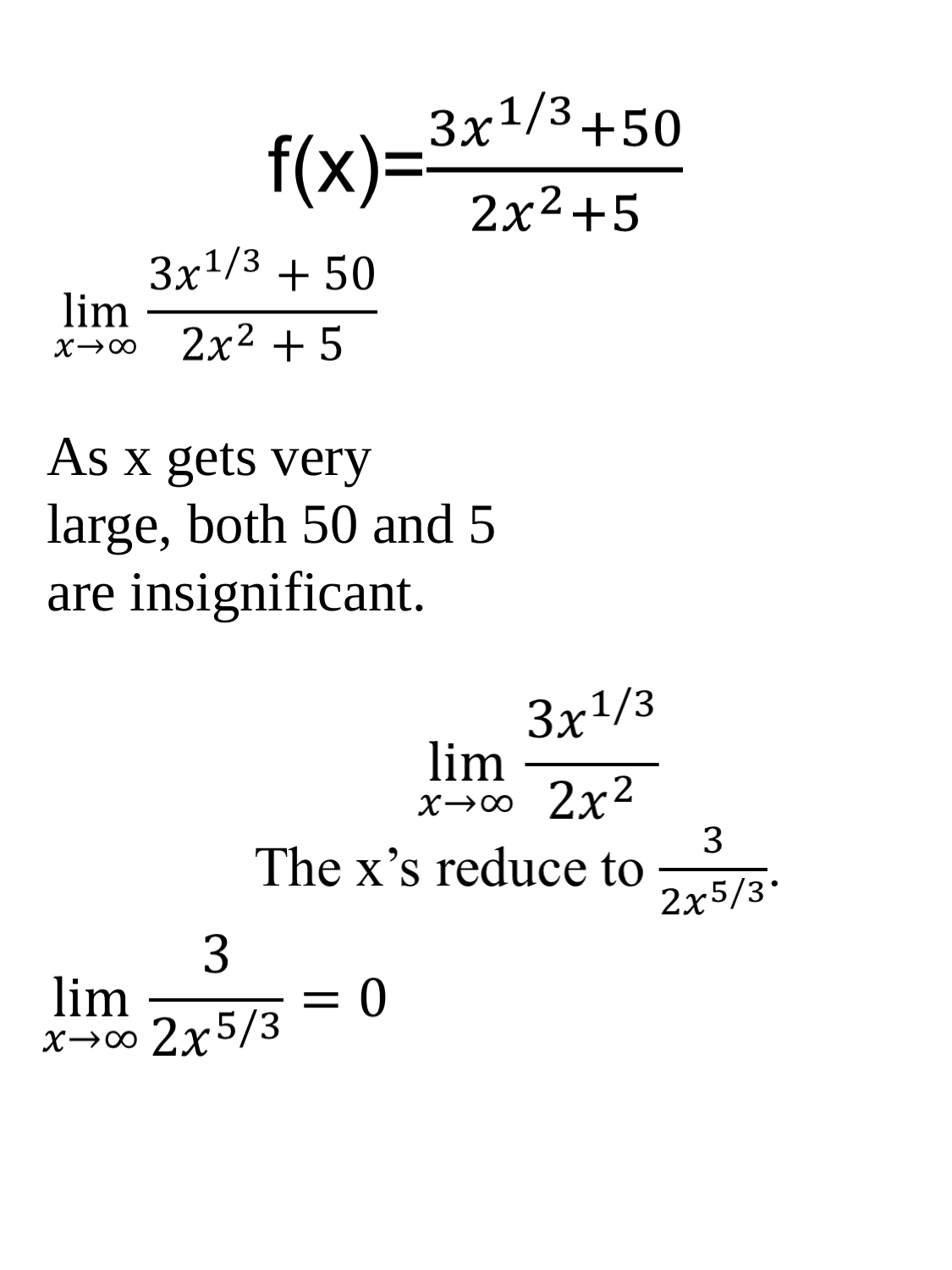

#

As x gets very large, both 50 and 5 are insignificant.